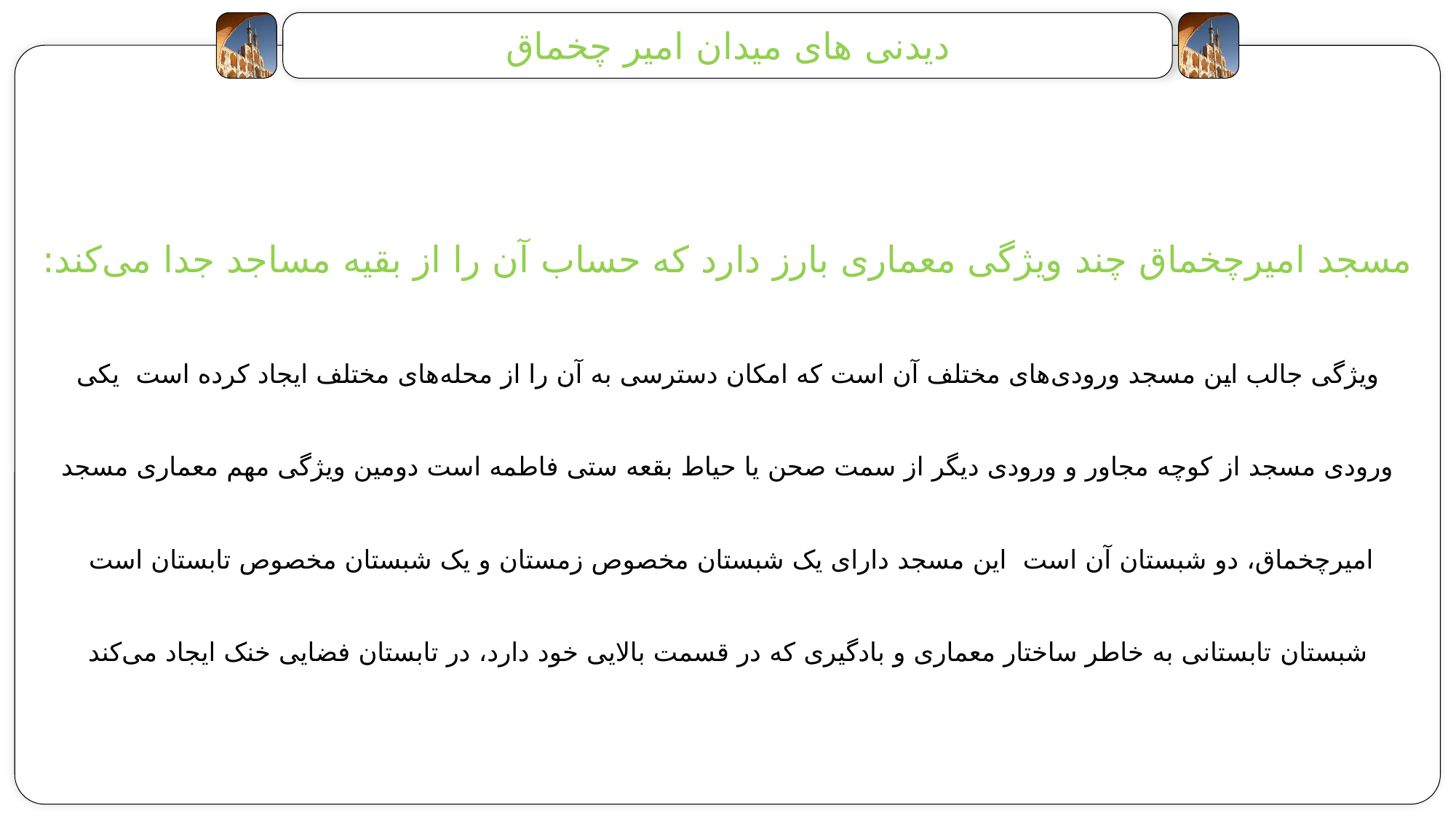

دیدنی های میدان امیر چخماق
مسجد امیرچخماق چند ویژگی معماری بارز دارد که حساب آن را از بقیه مساجد جدا می‌کند:
ویژگی جالب این مسجد ورودی‌های مختلف آن است که امکان دسترسی به آن را از محله‌های مختلف ایجاد کرده است  یکی ورودی مسجد از کوچه مجاور و ورودی دیگر از سمت صحن یا حیاط بقعه ستی فاطمه است دومین ویژگی مهم معماری مسجد امیرچخماق، دو شبستان آن است  این مسجد دارای یک شبستان مخصوص زمستان و یک شبستان مخصوص تابستان است  شبستان‌ تابستانی به خاطر ساختار معماری و بادگیری که در قسمت بالایی خود دارد، در تابستان فضایی خنک ایجاد می‌کند